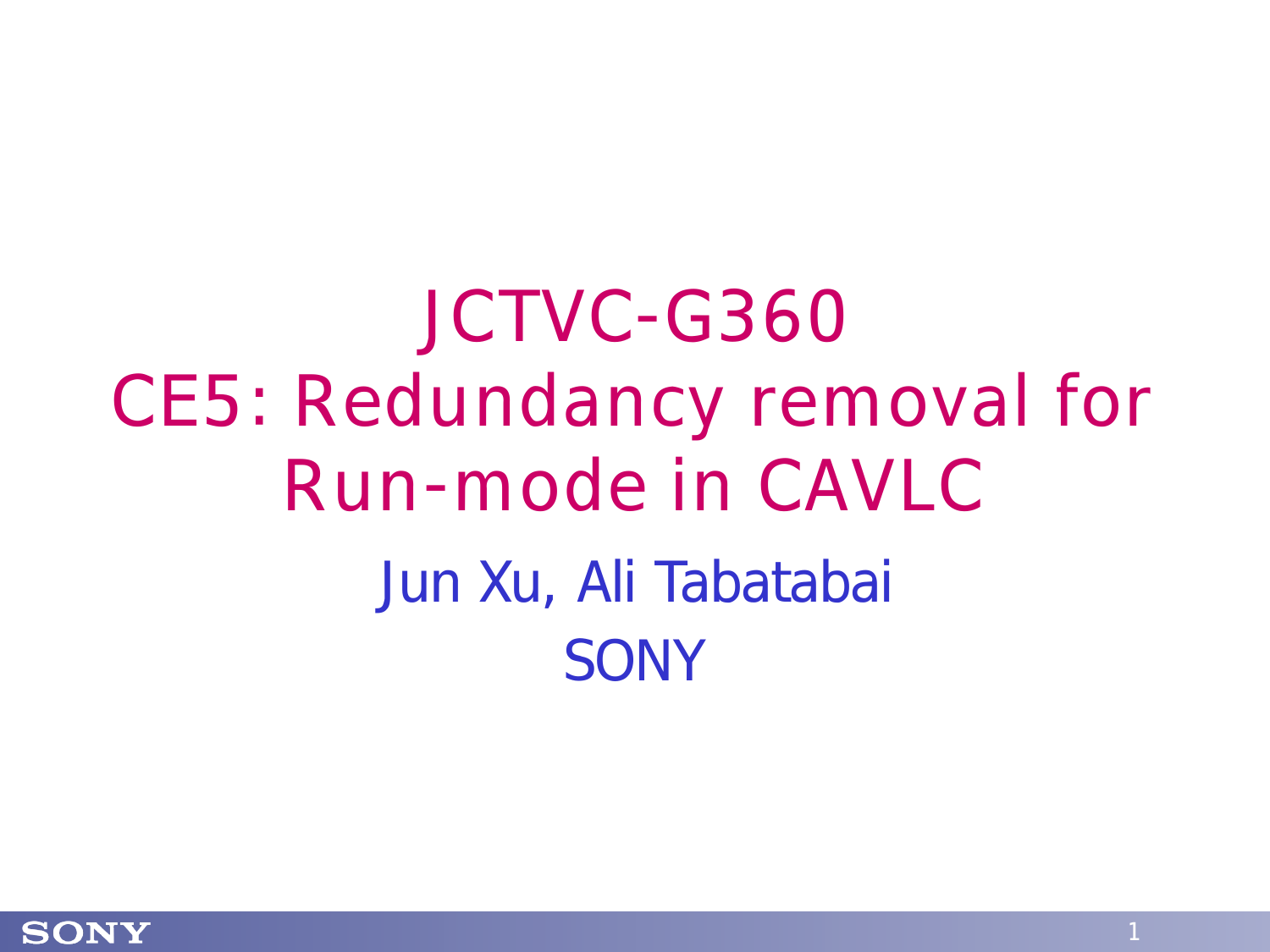

# JCTVC-G360 CE5: Redundancy removal for Run-mode in CAVLC
Jun Xu, Ali Tabatabai
SONY
1